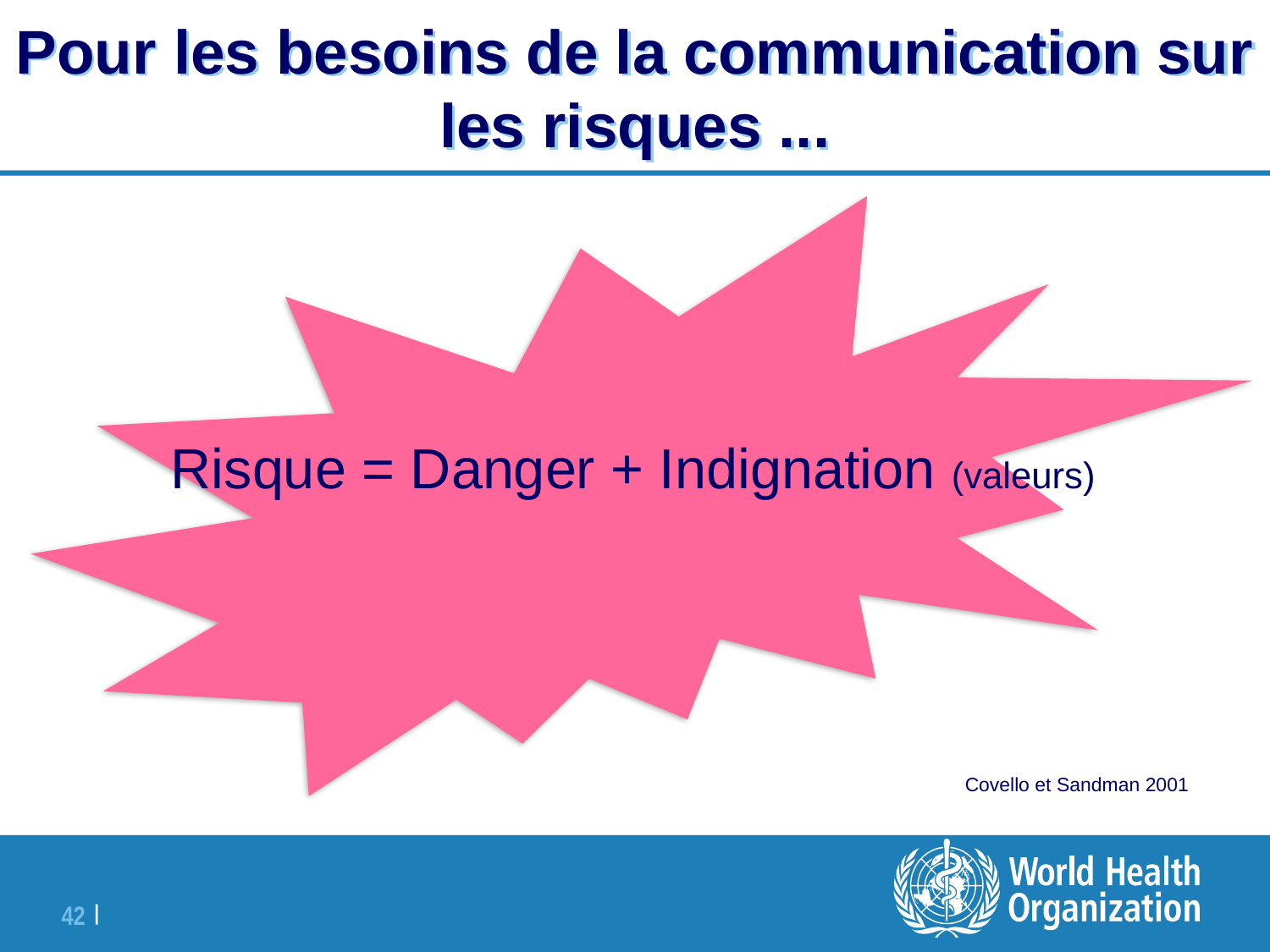

# Pour les besoins de la communication sur les risques ...

Risque = Danger + Indignation (valeurs)

	Covello et Sandman 2001